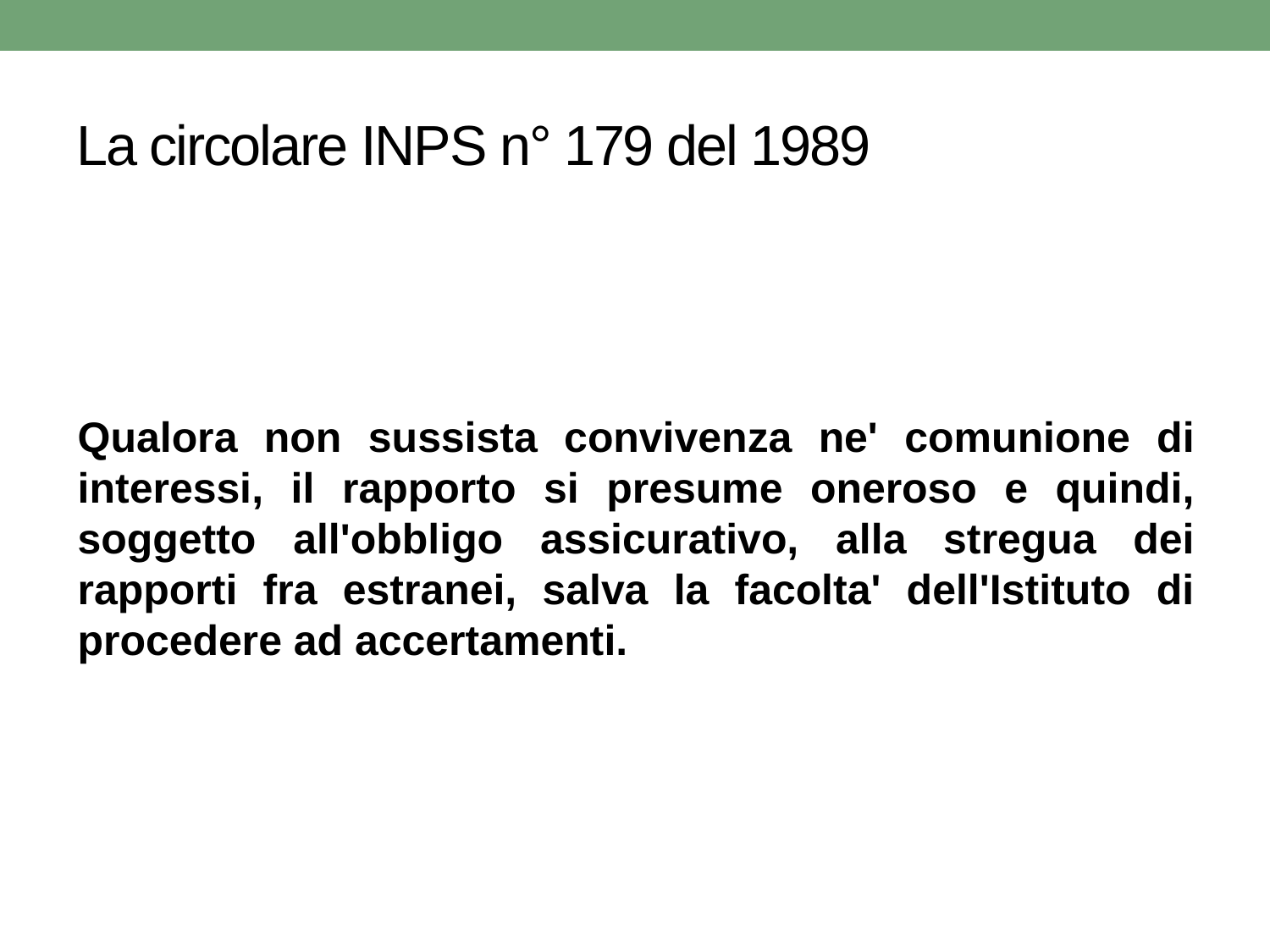

# La circolare INPS n° 179 del 1989

Qualora non sussista convivenza ne' comunione di interessi, il rapporto si presume oneroso e quindi, soggetto all'obbligo assicurativo, alla stregua dei rapporti fra estranei, salva la facolta' dell'Istituto di procedere ad accertamenti.